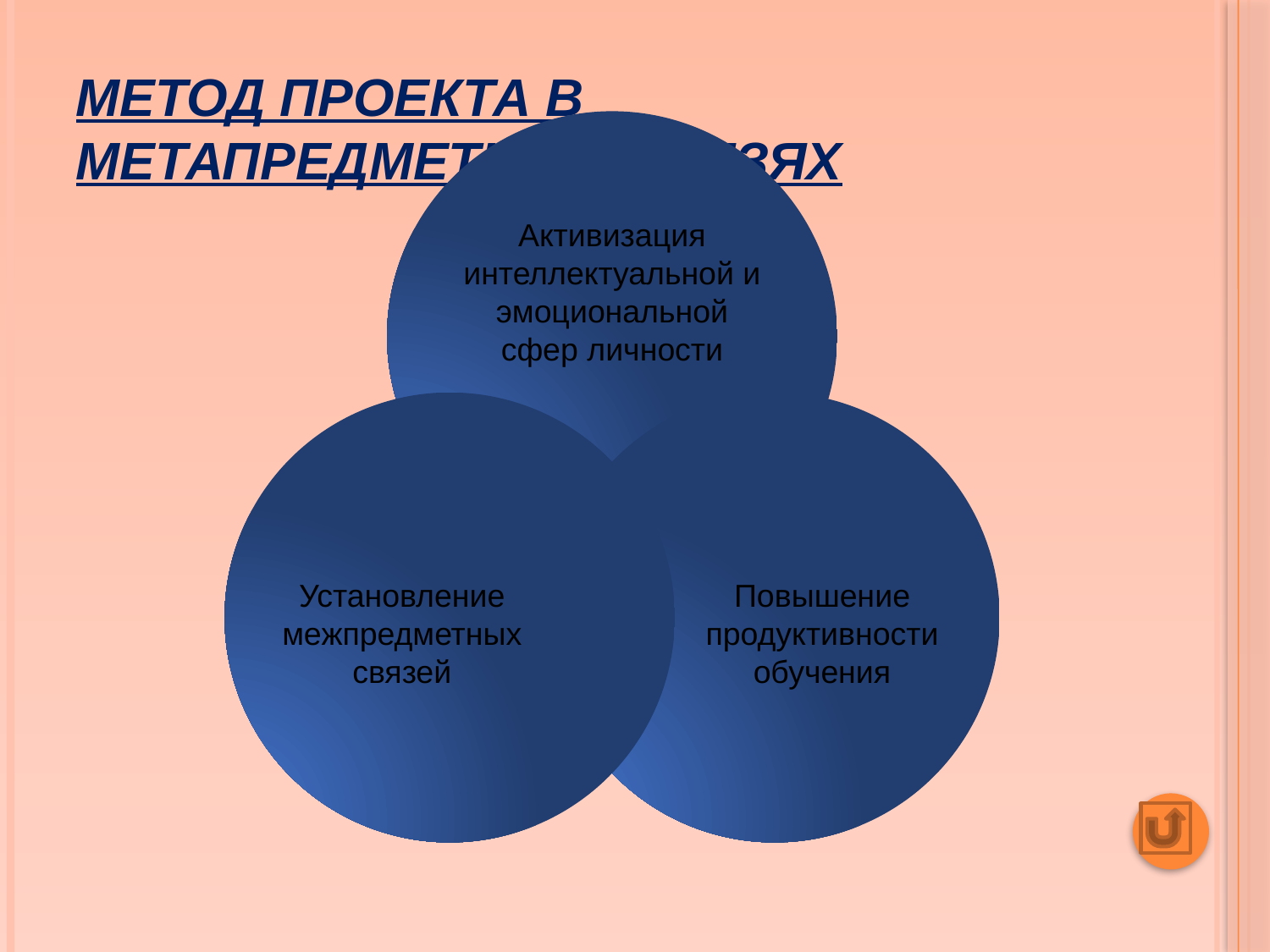

# Метод проекта в метапредметных связях
Повышение продуктивности обучения
Установление межпредметных связей
Активизация интеллектуальной и эмоциональной сфер личности